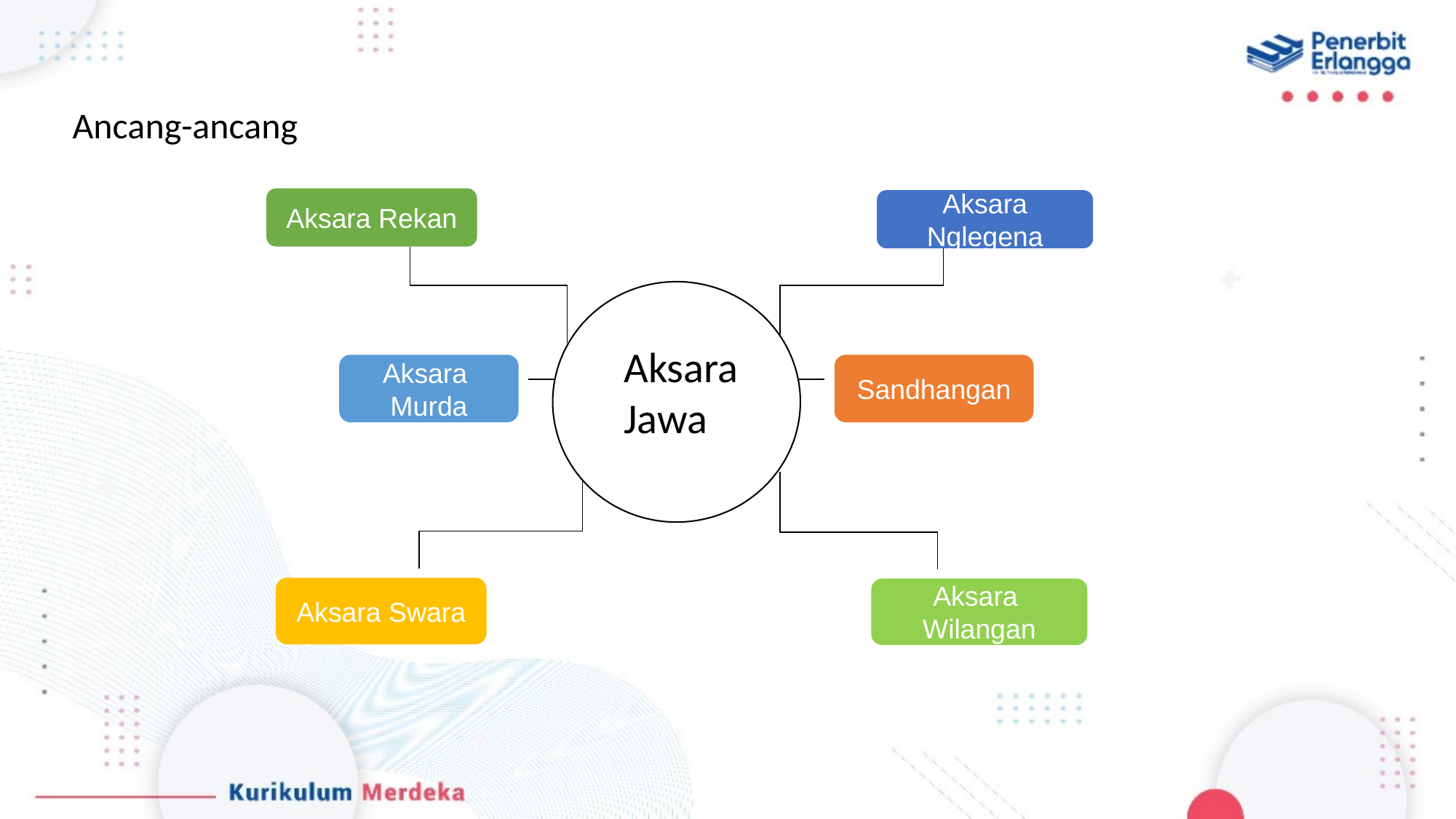

Ancang-ancang

Aksara Rekan

Aksara Nglegena

Aksara
Jawa
Sandhangan
Aksara
Murda

Aksara
Wilangan

Aksara Swara